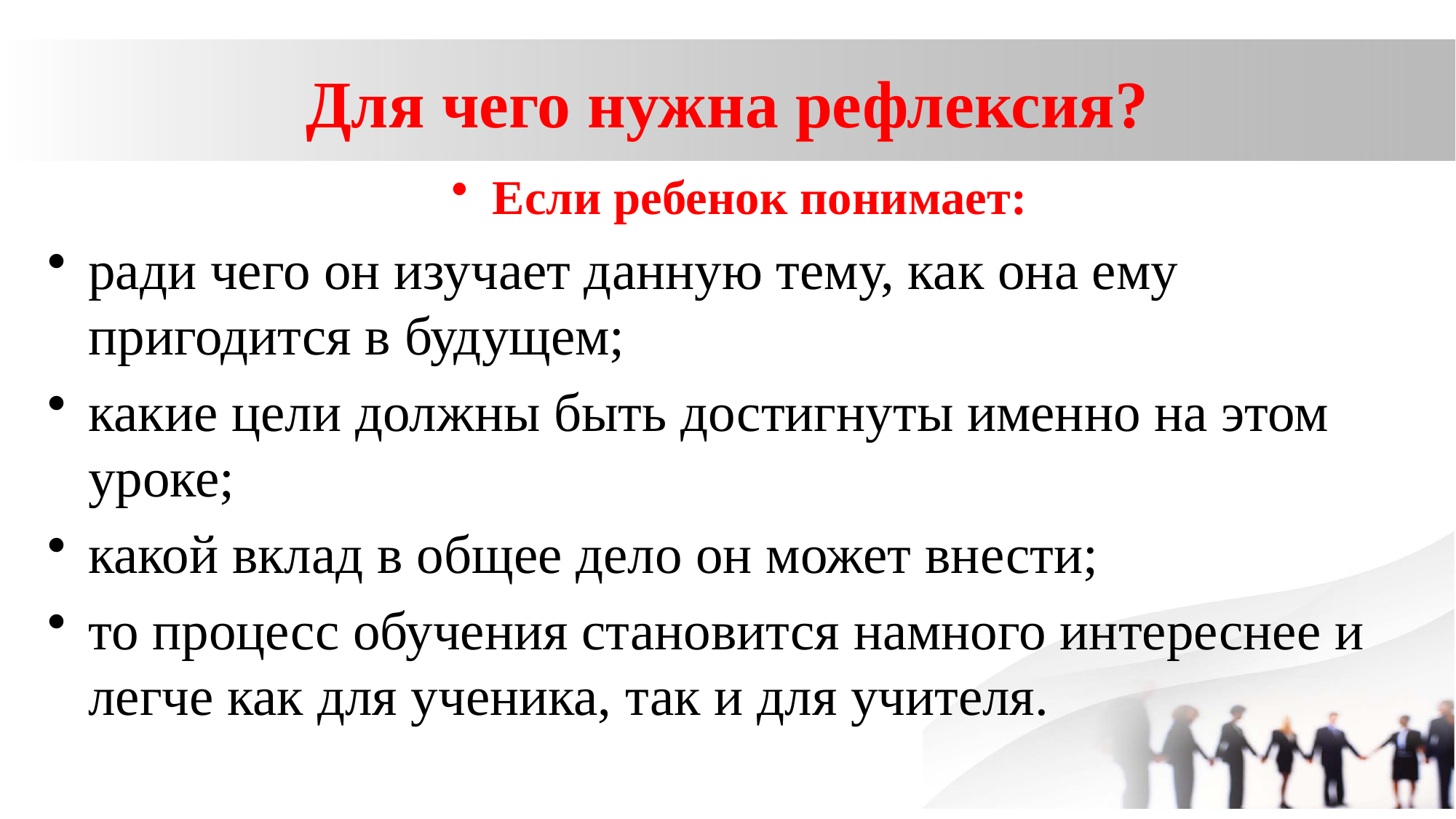

# Для чего нужна рефлексия?
Если ребенок понимает:
ради чего он изучает данную тему, как она ему пригодится в будущем;
какие цели должны быть достигнуты именно на этом уроке;
какой вклад в общее дело он может внести;
то процесс обучения становится намного интереснее и легче как для ученика, так и для учителя.